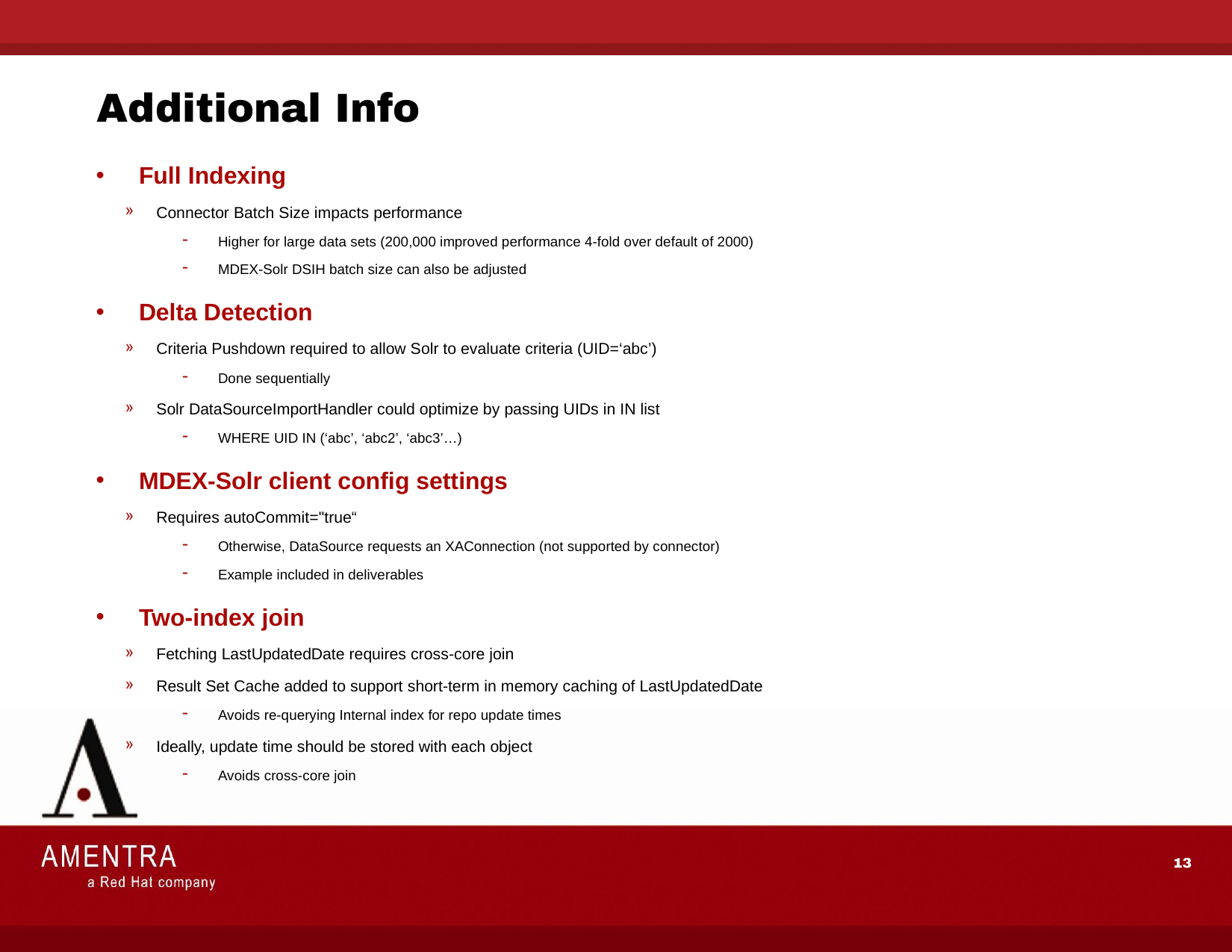

# Additional Info
Full Indexing
Connector Batch Size impacts performance
Higher for large data sets (200,000 improved performance 4-fold over default of 2000)
MDEX-Solr DSIH batch size can also be adjusted
Delta Detection
Criteria Pushdown required to allow Solr to evaluate criteria (UID=‘abc’)
Done sequentially
Solr DataSourceImportHandler could optimize by passing UIDs in IN list
WHERE UID IN (‘abc’, ‘abc2’, ‘abc3’…)
MDEX-Solr client config settings
Requires autoCommit="true“
Otherwise, DataSource requests an XAConnection (not supported by connector)
Example included in deliverables
Two-index join
Fetching LastUpdatedDate requires cross-core join
Result Set Cache added to support short-term in memory caching of LastUpdatedDate
Avoids re-querying Internal index for repo update times
Ideally, update time should be stored with each object
Avoids cross-core join
13